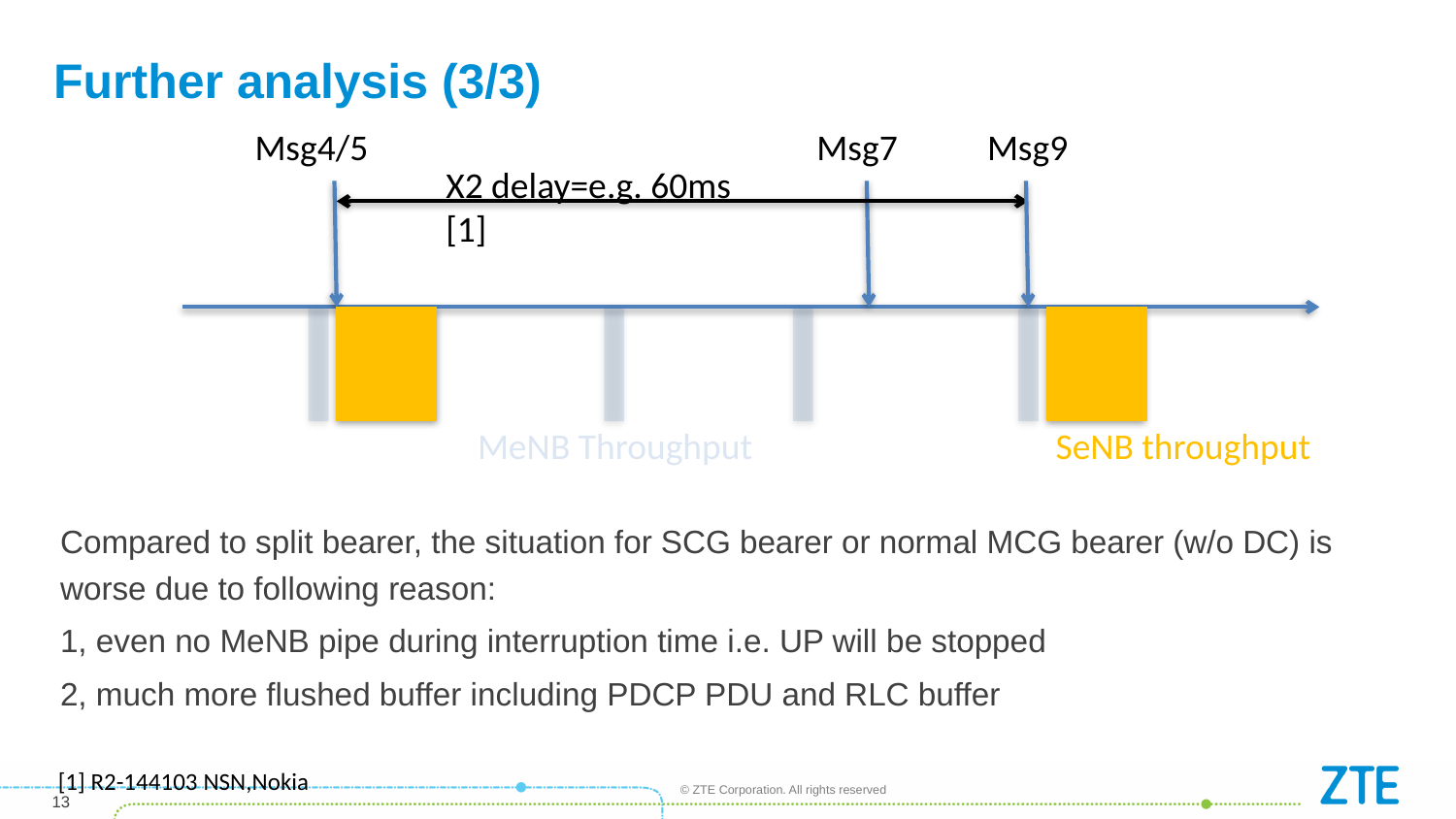

# Further analysis (3/3)
Msg4/5
Msg7
Msg9
X2 delay=e.g. 60ms [1]
MeNB Throughput
SeNB throughput
Compared to split bearer, the situation for SCG bearer or normal MCG bearer (w/o DC) is worse due to following reason:
1, even no MeNB pipe during interruption time i.e. UP will be stopped
2, much more flushed buffer including PDCP PDU and RLC buffer
[1] R2-144103 NSN,Nokia